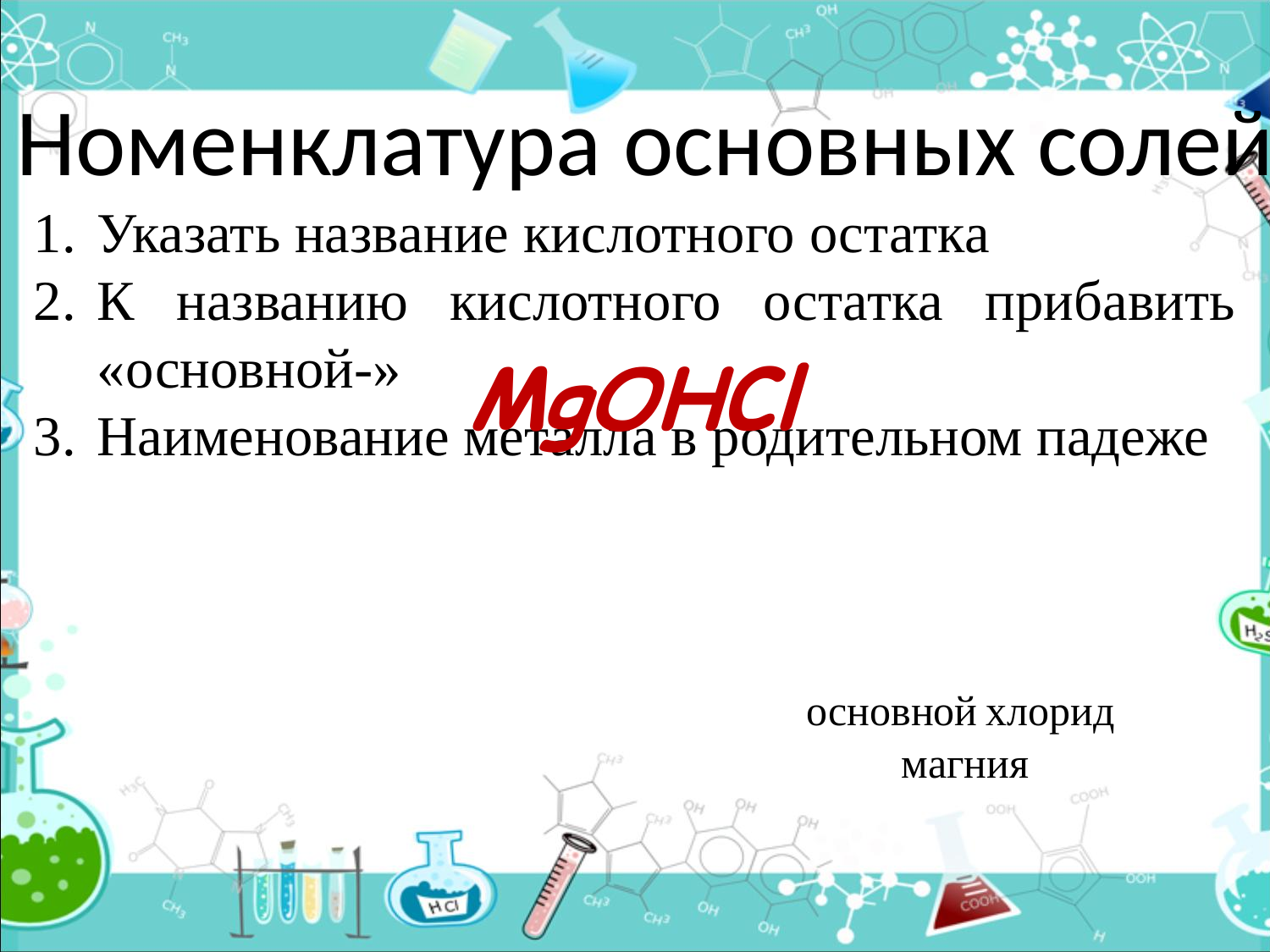

# Номенклатура основных солей
Указать название кислотного остатка
К названию кислотного остатка прибавить «основной-»
Наименование металла в родительном падеже

MgOHCl
основной
хлорид
магния